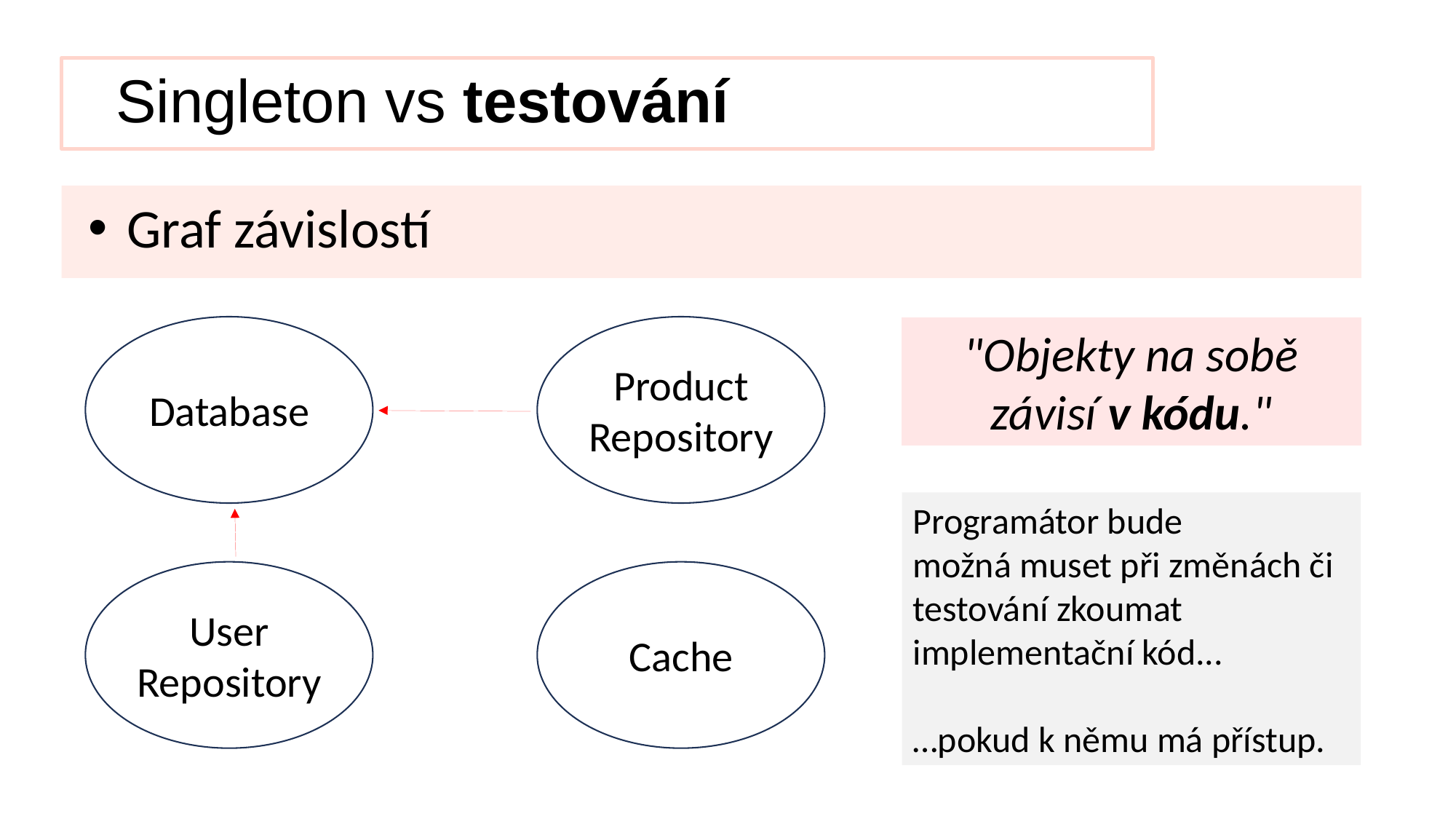

# Singleton vs testování

Graf závislostí

"Objekty na sobě závisí v kódu."
Product Repository
Database
Programátor bude možná muset při změnách či testování zkoumat
implementační kód...

…pokud k němu má přístup.

User Repository
Cache